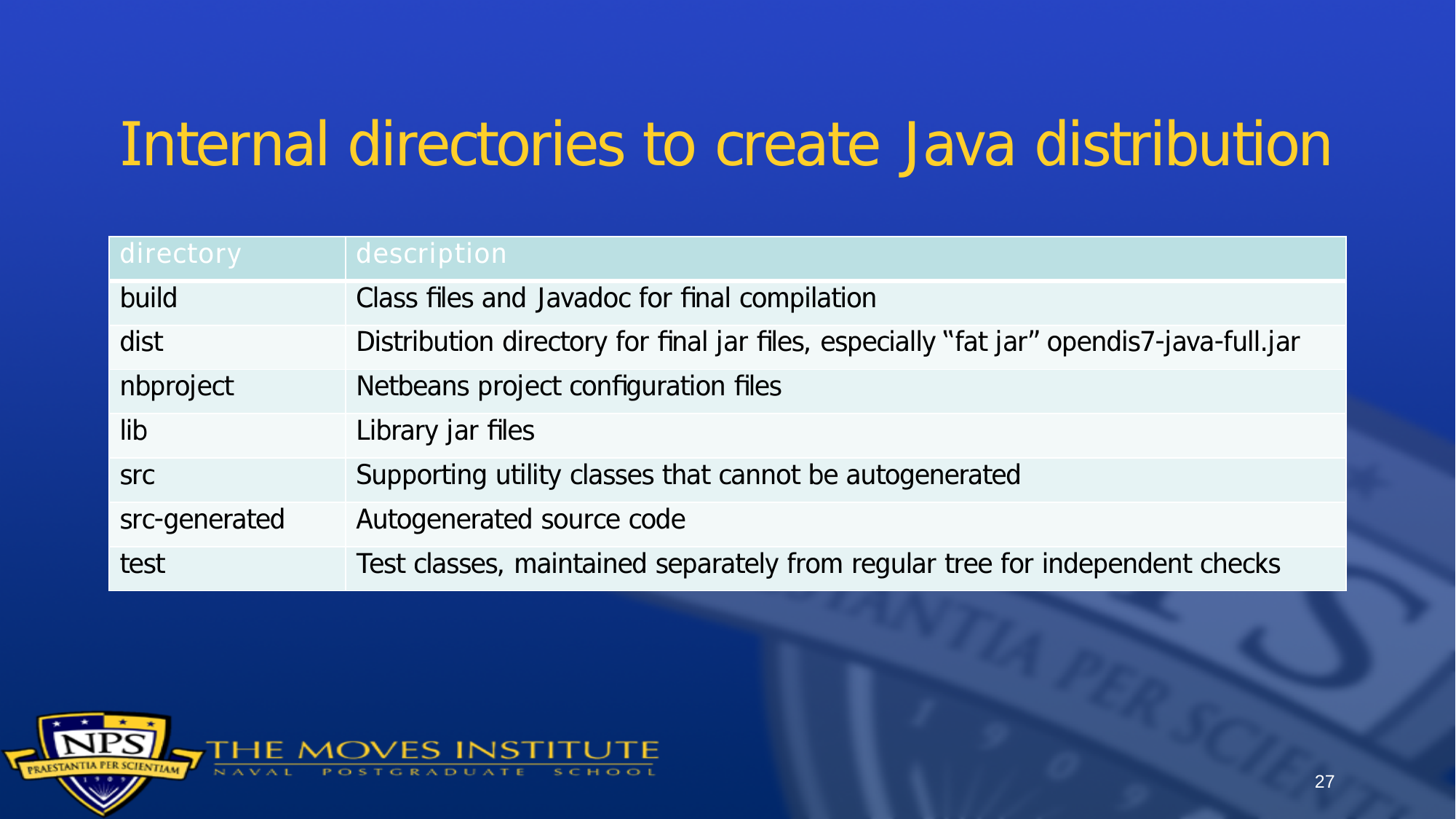

# Internal directories to create Java distribution
| directory | description |
| --- | --- |
| build | Class files and Javadoc for final compilation |
| dist | Distribution directory for final jar files, especially “fat jar” opendis7-java-full.jar |
| nbproject | Netbeans project configuration files |
| lib | Library jar files |
| src | Supporting utility classes that cannot be autogenerated |
| src-generated | Autogenerated source code |
| test | Test classes, maintained separately from regular tree for independent checks |
27